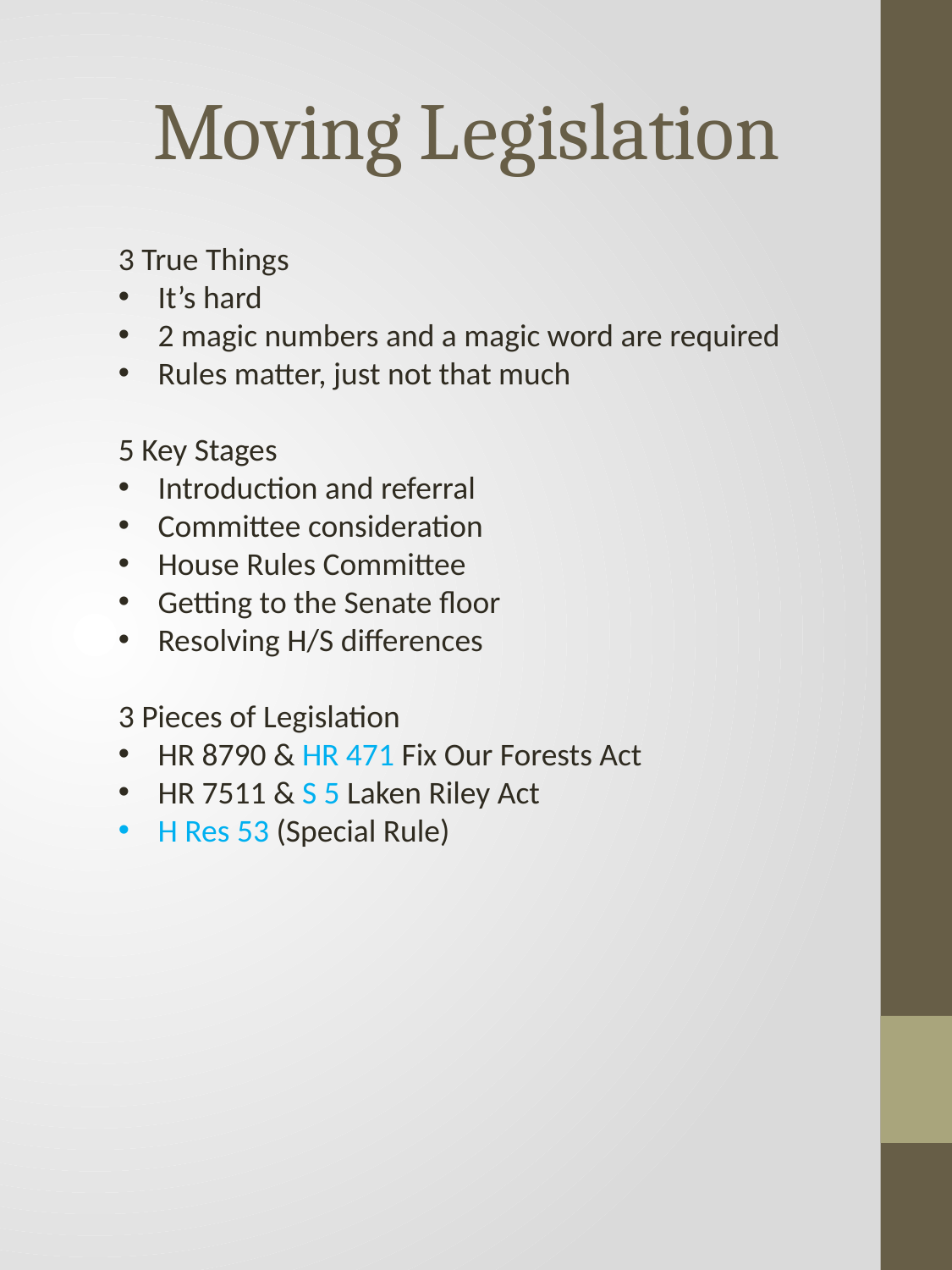

# Moving Legislation
3 True Things
It’s hard
2 magic numbers and a magic word are required
Rules matter, just not that much

5 Key Stages
Introduction and referral
Committee consideration
House Rules Committee
Getting to the Senate floor
Resolving H/S differences

3 Pieces of Legislation
HR 8790 & HR 471 Fix Our Forests Act
HR 7511 & S 5 Laken Riley Act
H Res 53 (Special Rule)